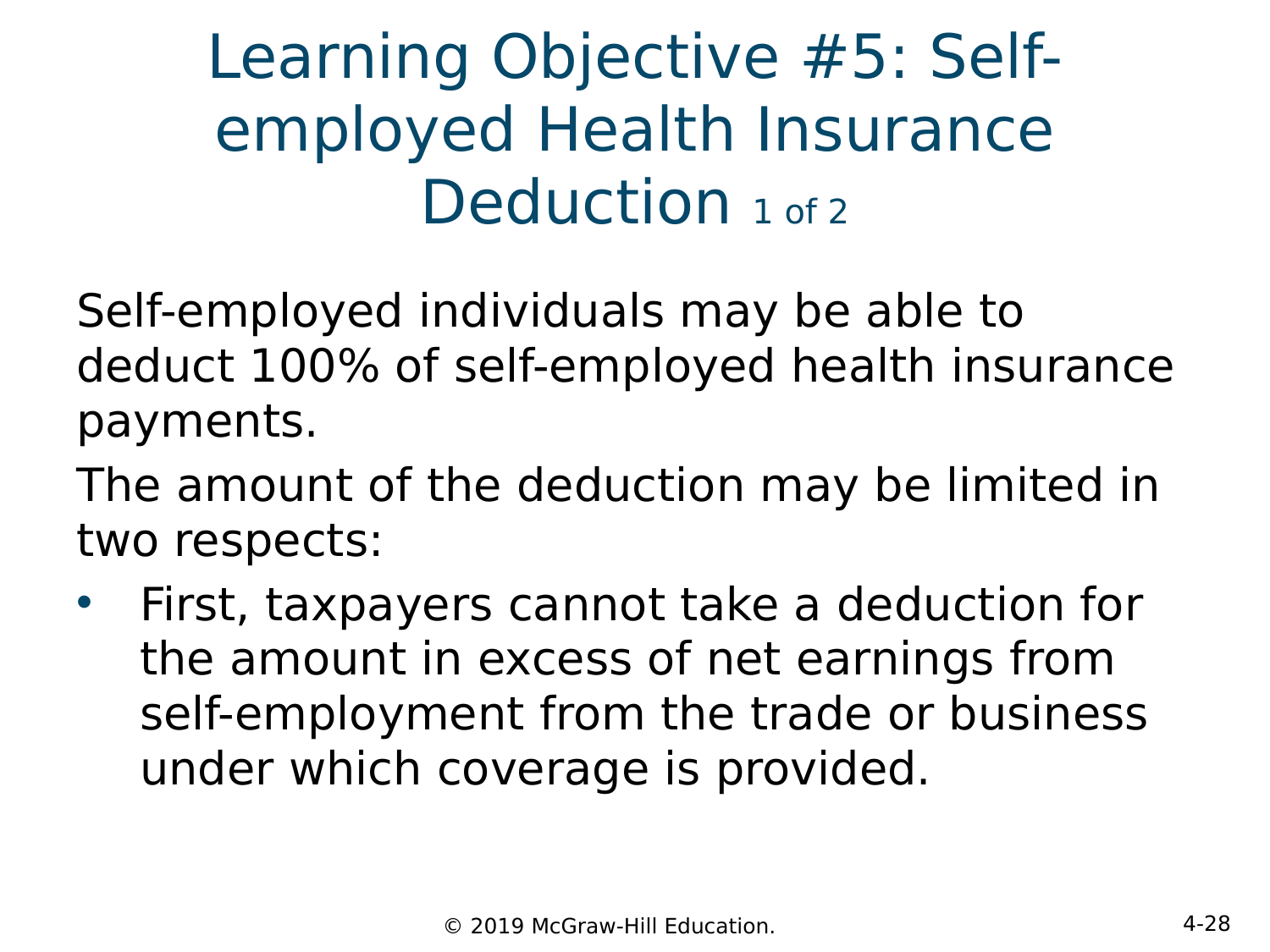

# Learning Objective #5: Self-employed Health Insurance Deduction 1 of 2
Self-employed individuals may be able to deduct 100% of self-employed health insurance payments.
The amount of the deduction may be limited in two respects:
First, taxpayers cannot take a deduction for the amount in excess of net earnings from self-employment from the trade or business under which coverage is provided.